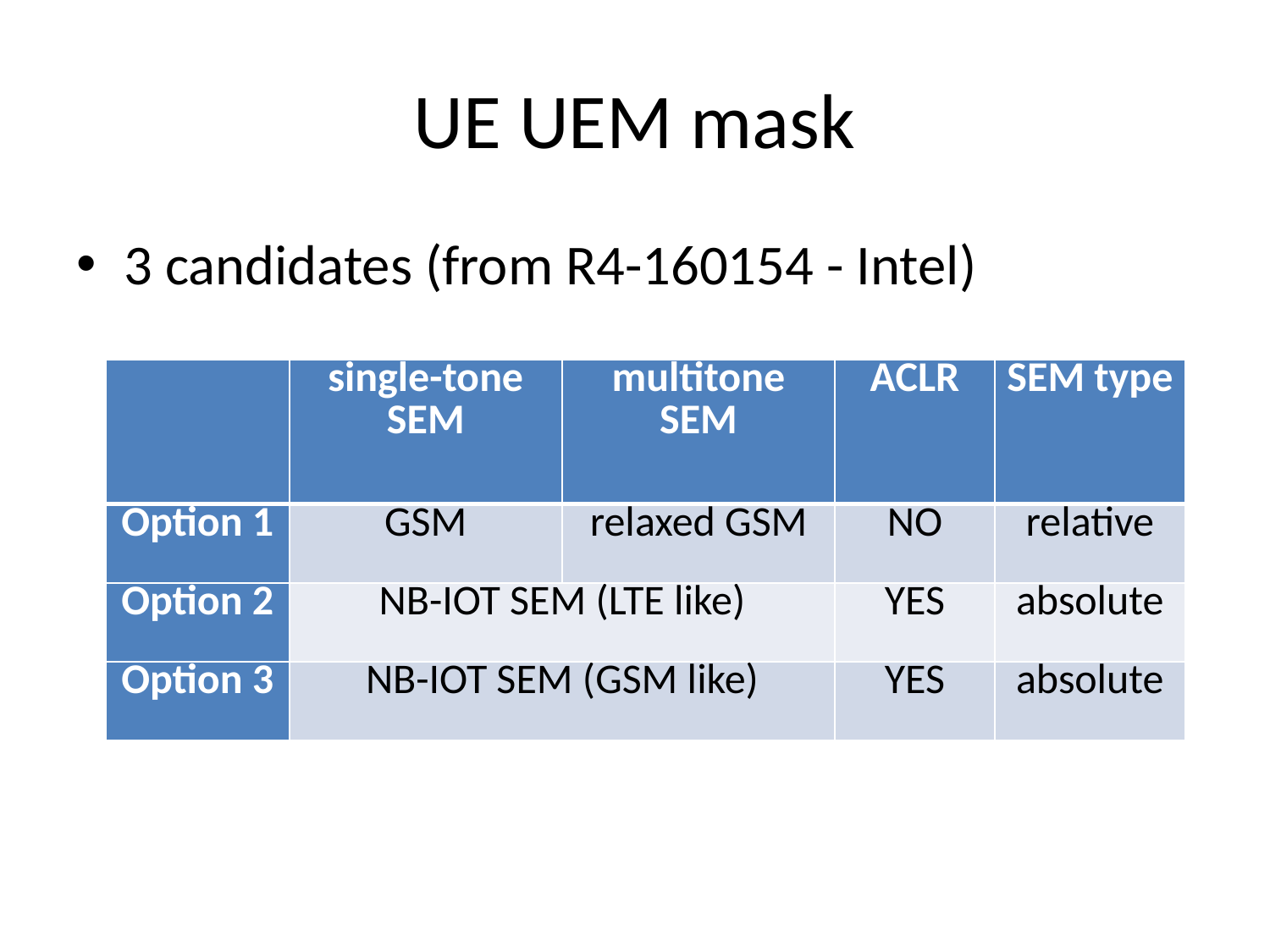

# UE UEM mask
3 candidates (from R4-160154 - Intel)

|  | single-tone SEM | multitone SEM | ACLR | SEM type |
| --- | --- | --- | --- | --- |
| Option 1 | GSM | relaxed GSM | NO | relative |
| Option 2 | NB-IOT SEM (LTE like) |  | YES | absolute |
| Option 3 | NB-IOT SEM (GSM like) |  | YES | absolute |